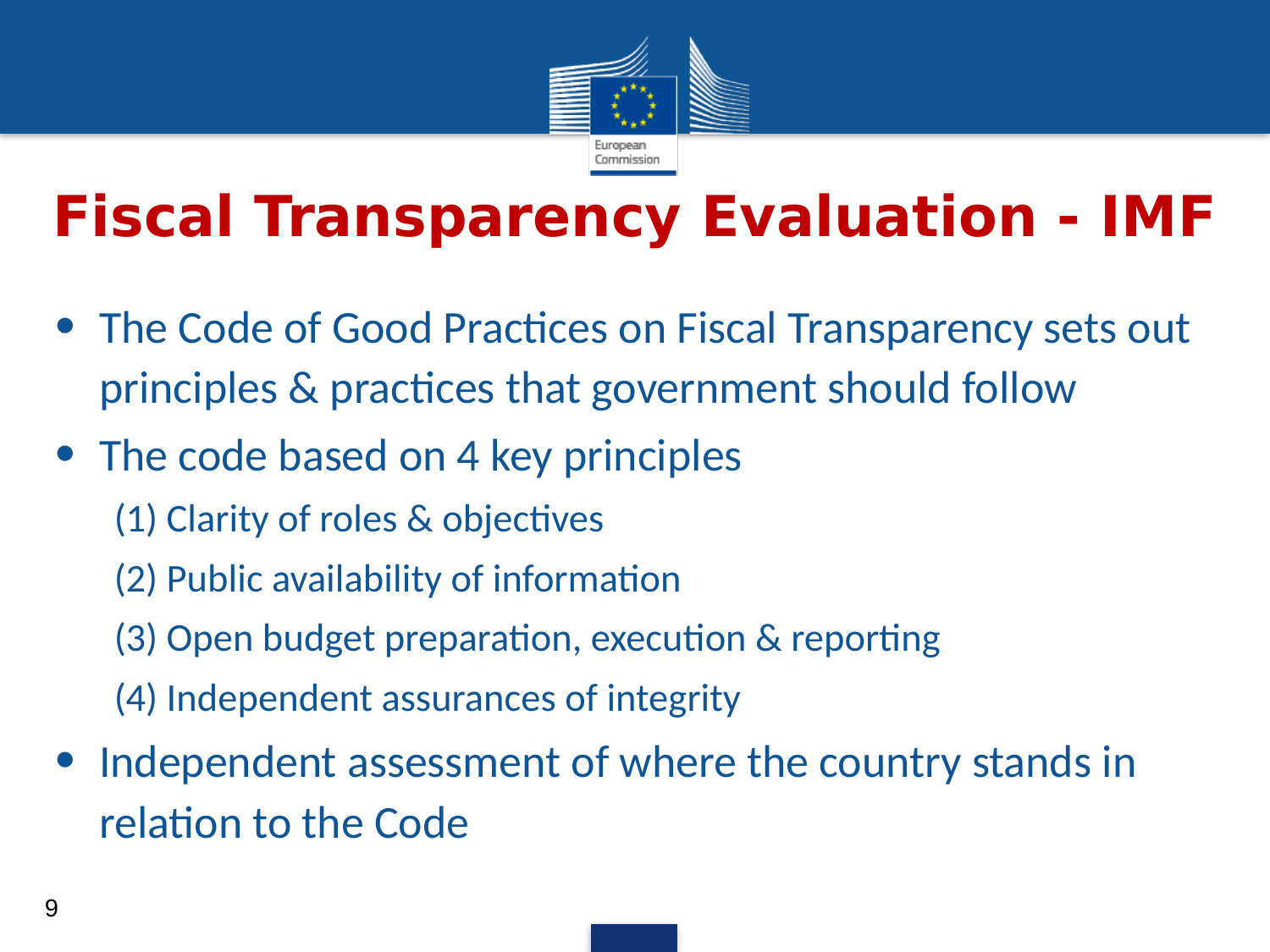

# Fiscal Transparency Evaluation - IMF
The Code of Good Practices on Fiscal Transparency sets out principles & practices that government should follow
The code based on 4 key principles
(1) Clarity of roles & objectives
(2) Public availability of information
(3) Open budget preparation, execution & reporting
(4) Independent assurances of integrity
Independent assessment of where the country stands in relation to the Code

9